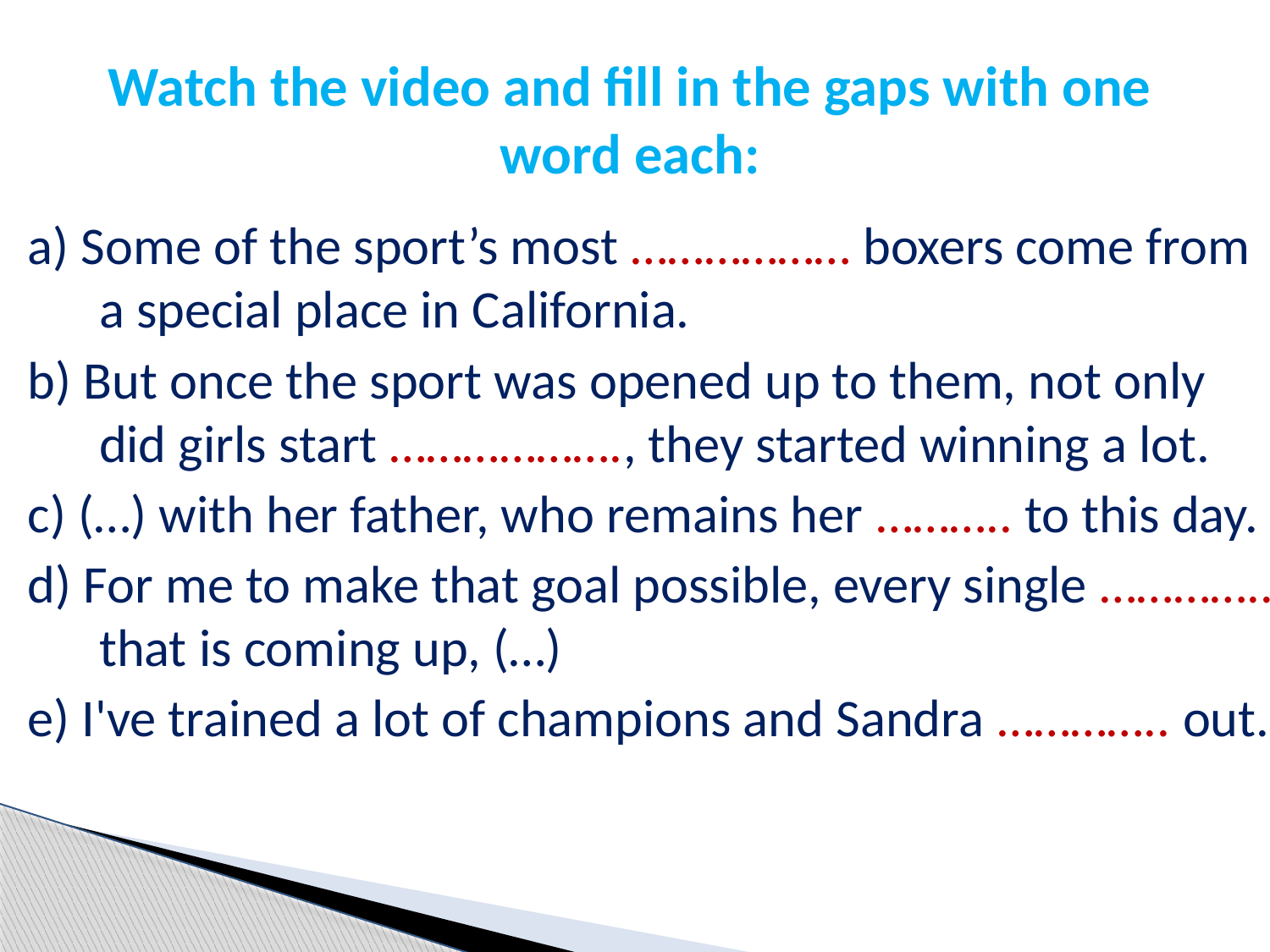

# Watch the video and fill in the gaps with one word each:
a) Some of the sport’s most ……………… boxers come from a special place in California.
b) But once the sport was opened up to them, not only did girls start ………………., they started winning a lot.
c) (…) with her father, who remains her ……….. to this day.
d) For me to make that goal possible, every single ………….. that is coming up, (…)
e) I've trained a lot of champions and Sandra ………….. out.